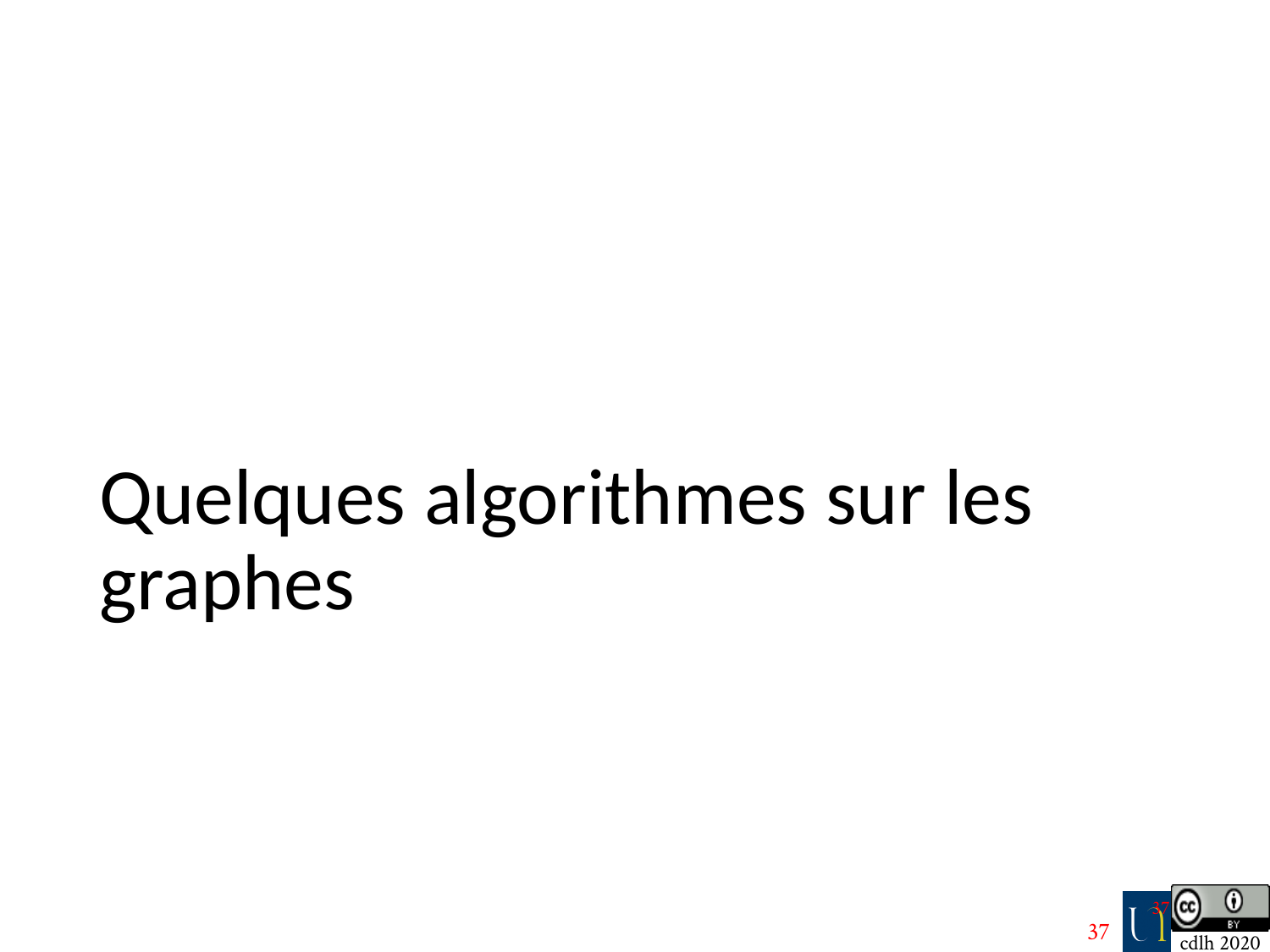

# Quelques algorithmes sur les graphes

37